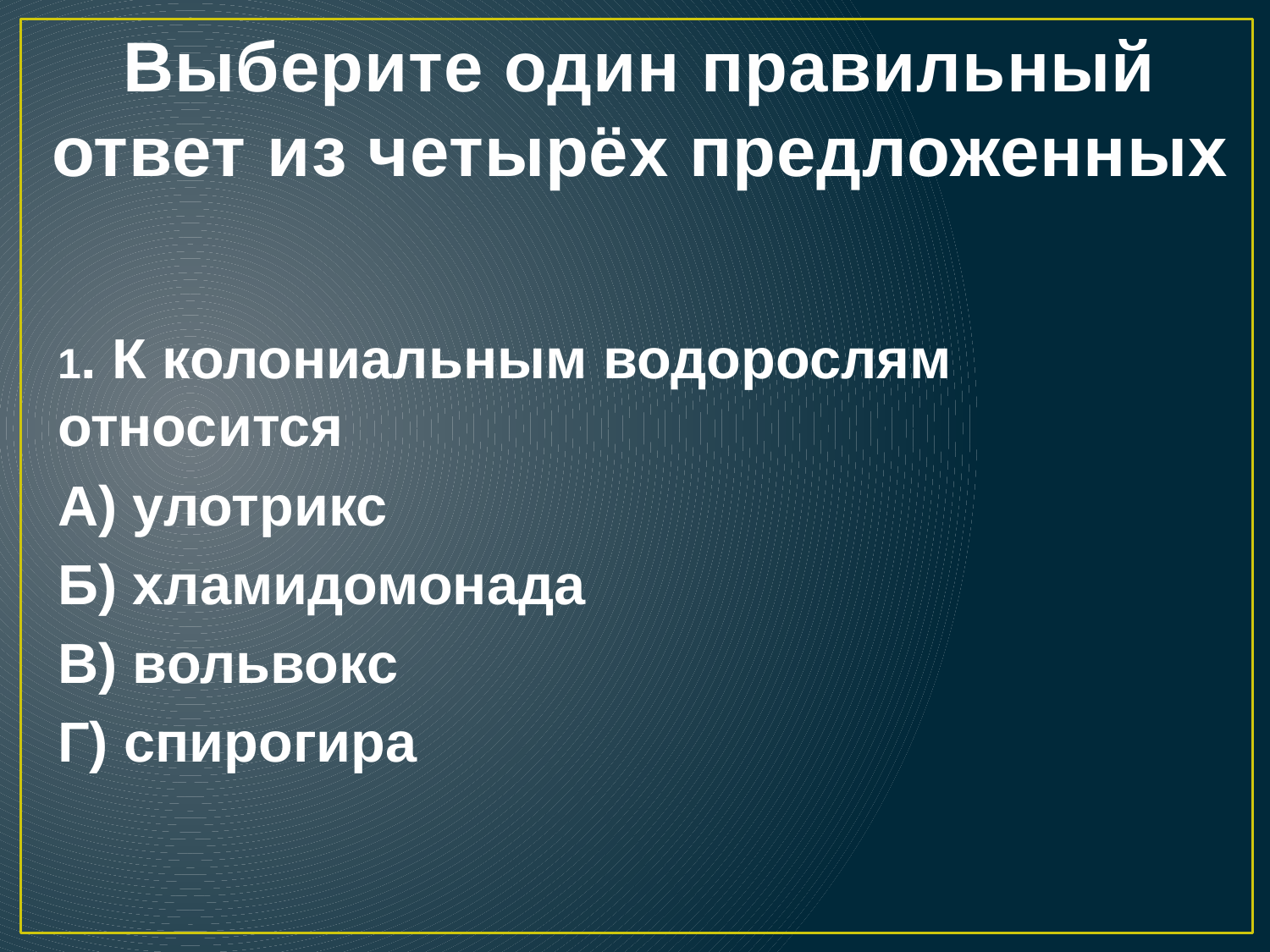

# Выберите один правильный ответ из четырёх предложенных
1. К колониальным водорослям относится
А) улотрикс
Б) хламидомонада
В) вольвокс
Г) спирогира